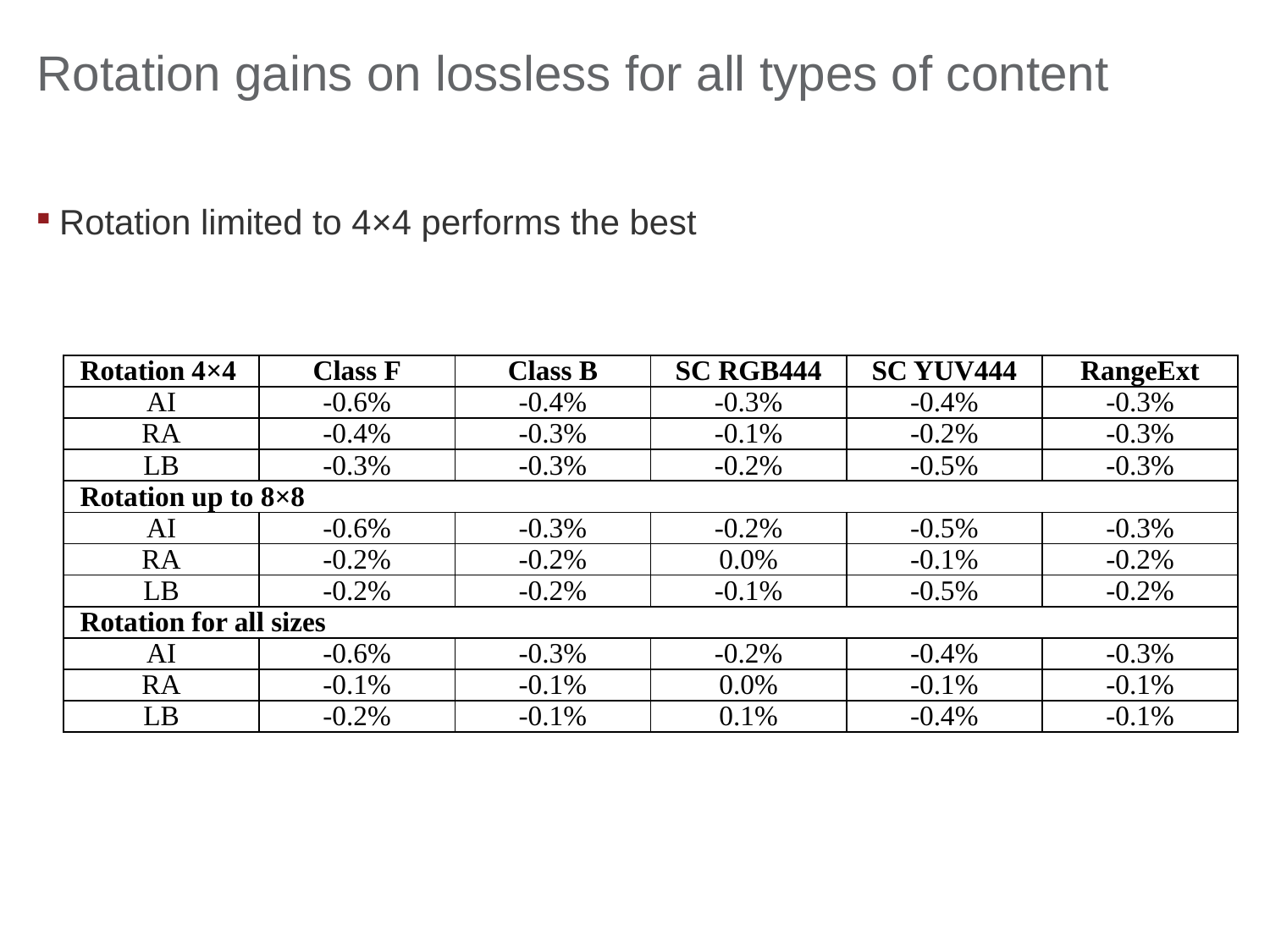

# Rotation gains on lossless for all types of content

Rotation limited to 4×4 performs the best

| Rotation 4×4 | Class F | Class B | SC RGB444 | SC YUV444 | RangeExt |
| --- | --- | --- | --- | --- | --- |
| AI | -0.6% | -0.4% | -0.3% | -0.4% | -0.3% |
| RA | -0.4% | -0.3% | -0.1% | -0.2% | -0.3% |
| LB | -0.3% | -0.3% | -0.2% | -0.5% | -0.3% |
| Rotation up to 8×8 |  |  |  |  |  |
| AI | -0.6% | -0.3% | -0.2% | -0.5% | -0.3% |
| RA | -0.2% | -0.2% | 0.0% | -0.1% | -0.2% |
| LB | -0.2% | -0.2% | -0.1% | -0.5% | -0.2% |
| Rotation for all sizes |  |  |  |  |  |
| AI | -0.6% | -0.3% | -0.2% | -0.4% | -0.3% |
| RA | -0.1% | -0.1% | 0.0% | -0.1% | -0.1% |
| LB | -0.2% | -0.1% | 0.1% | -0.4% | -0.1% |